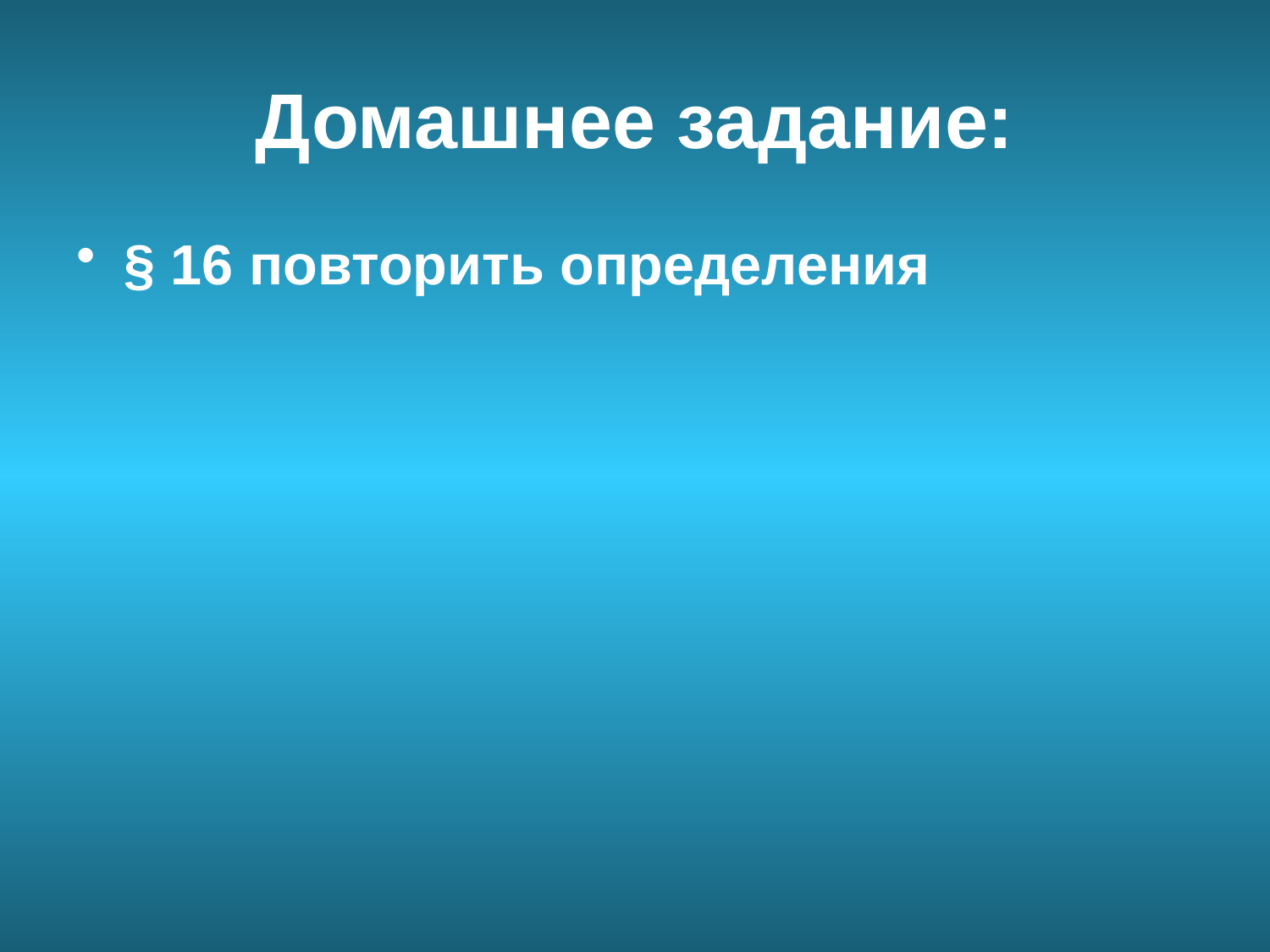

# Домашнее задание:
§ 16 повторить определения